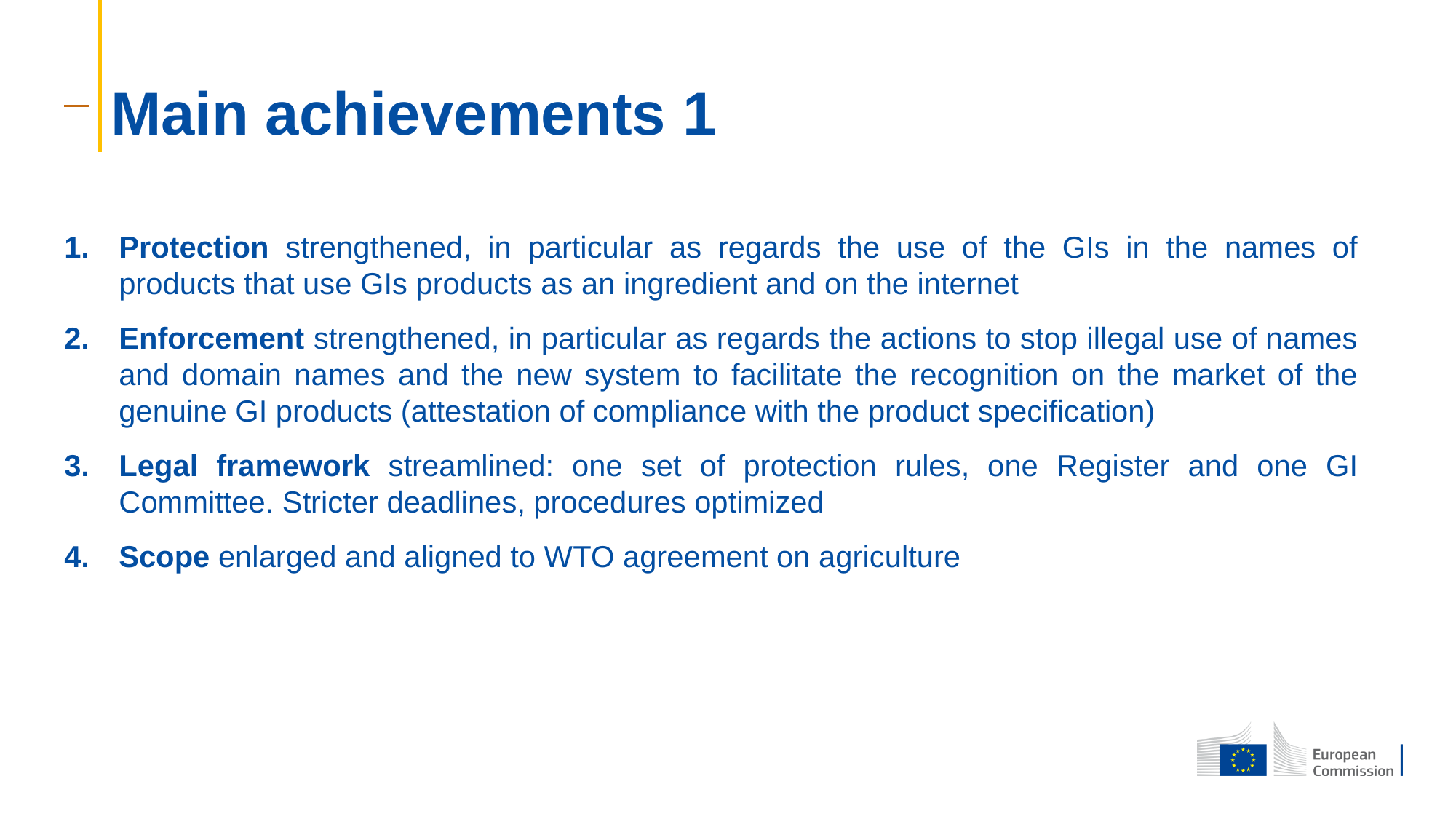

# Main achievements 1

Protection strengthened, in particular as regards the use of the GIs in the names of products that use GIs products as an ingredient and on the internet
Enforcement strengthened, in particular as regards the actions to stop illegal use of names and domain names and the new system to facilitate the recognition on the market of the genuine GI products (attestation of compliance with the product specification)
Legal framework streamlined: one set of protection rules, one Register and one GI Committee. Stricter deadlines, procedures optimized
Scope enlarged and aligned to WTO agreement on agriculture